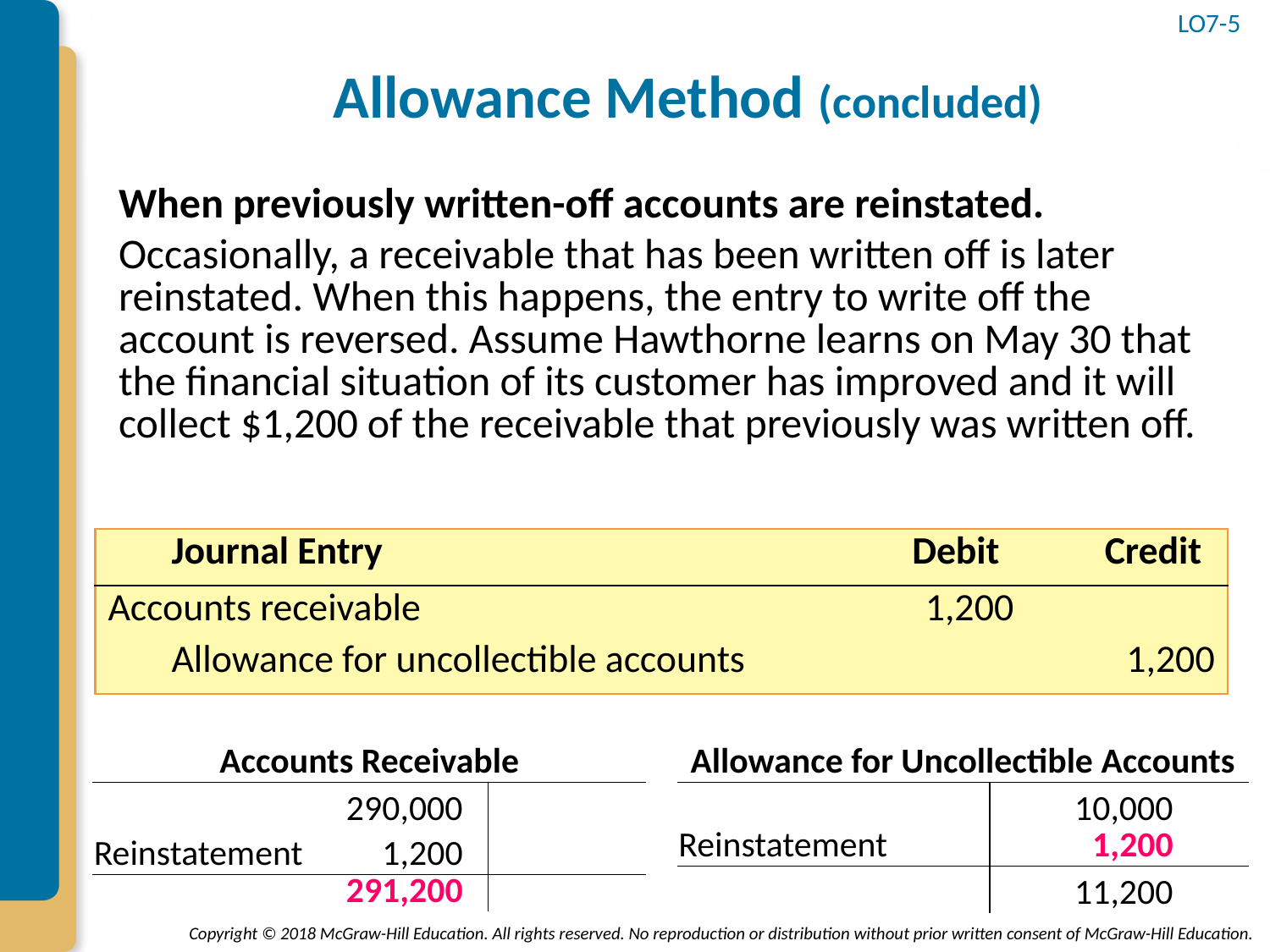

# Allowance Method (concluded)
LO7-5
When previously written-off accounts are reinstated.
Occasionally, a receivable that has been written off is later reinstated. When this happens, the entry to write off the account is reversed. Assume Hawthorne learns on May 30 that the financial situation of its customer has improved and it will collect $1,200 of the receivable that previously was written off.
| Journal Entry | Debit | Credit |
| --- | --- | --- |
| Accounts receivable | 1,200 |  |
| Allowance for uncollectible accounts |  | 1,200 |
| Accounts Receivable |  |  |  |  |  |
| --- | --- | --- | --- | --- | --- |
|  |  | 290,000 |  |  |  |
| Reinstatement |  | 1,200 |  |  |  |
|  |  | 291,200 |  |  |  |
| Allowance for Uncollectible Accounts |  |  |
| --- | --- | --- |
|  | 10,000 |  |
| Reinstatement | 1,200 |  |
|  | 11,200 |  |